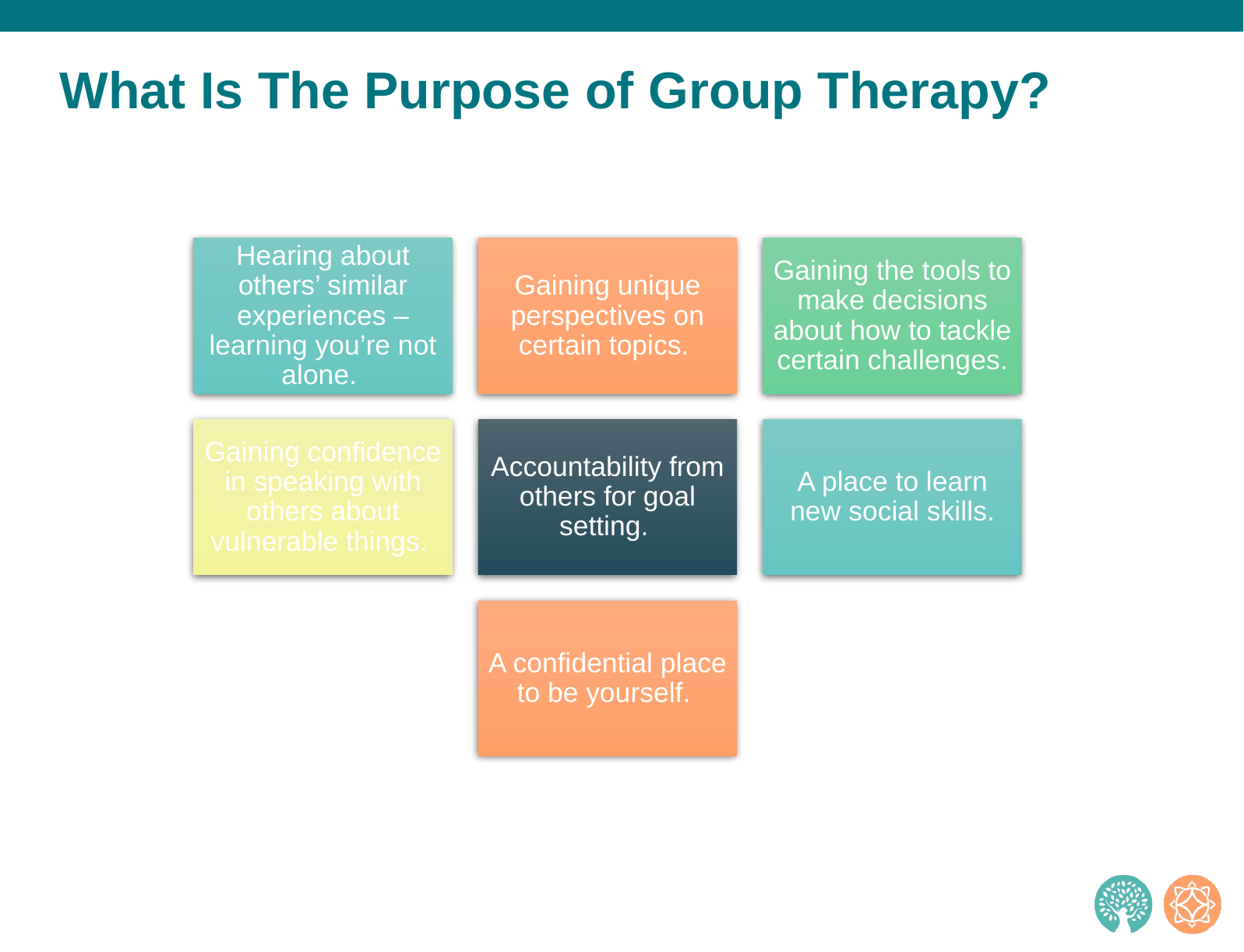

# What Is The Purpose of Group Therapy?
Hearing about others’ similar experiences – learning you’re not alone.
Gaining unique perspectives on certain topics.
Gaining the tools to make decisions about how to tackle certain challenges.
Gaining confidence in speaking with others about vulnerable things.
Accountability from others for goal setting.
A place to learn new social skills.
A confidential place to be yourself.